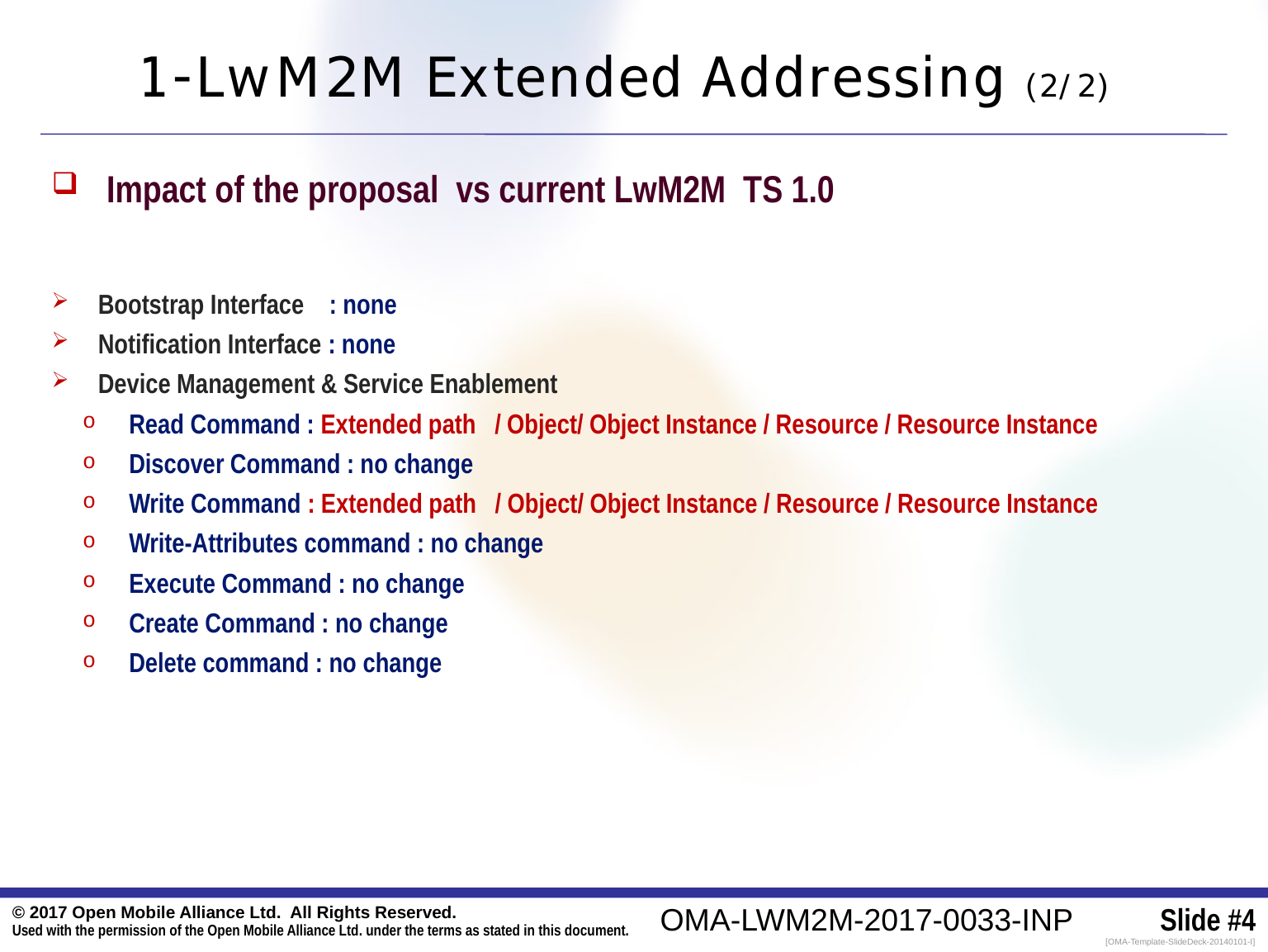

1-LwM2M Extended Addressing (2/2)
 Impact of the proposal  vs current LwM2M  TS 1.0

Bootstrap Interface    : none
Notification Interface : none
Device Management & Service Enablement
Read Command : Extended path   / Object/ Object Instance / Resource / Resource Instance
Discover Command : no change
Write Command : Extended path   / Object/ Object Instance / Resource / Resource Instance
Write-Attributes command : no change
Execute Command : no change
Create Command : no change
Delete command : no change